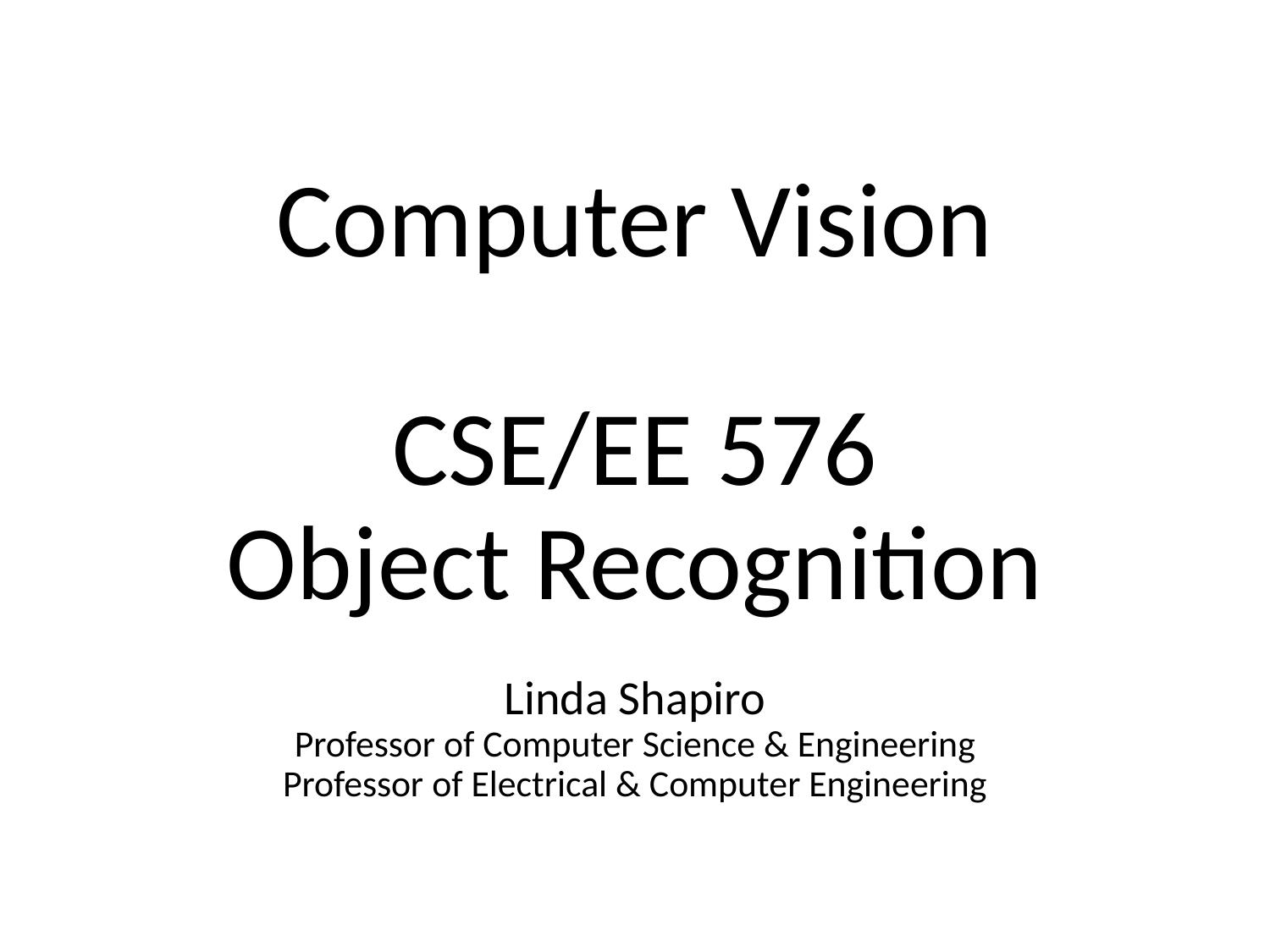

# Computer Vision CSE/EE 576 Object Recognition Linda Shapiro Professor of Computer Science & Engineering Professor of Electrical & Computer Engineering